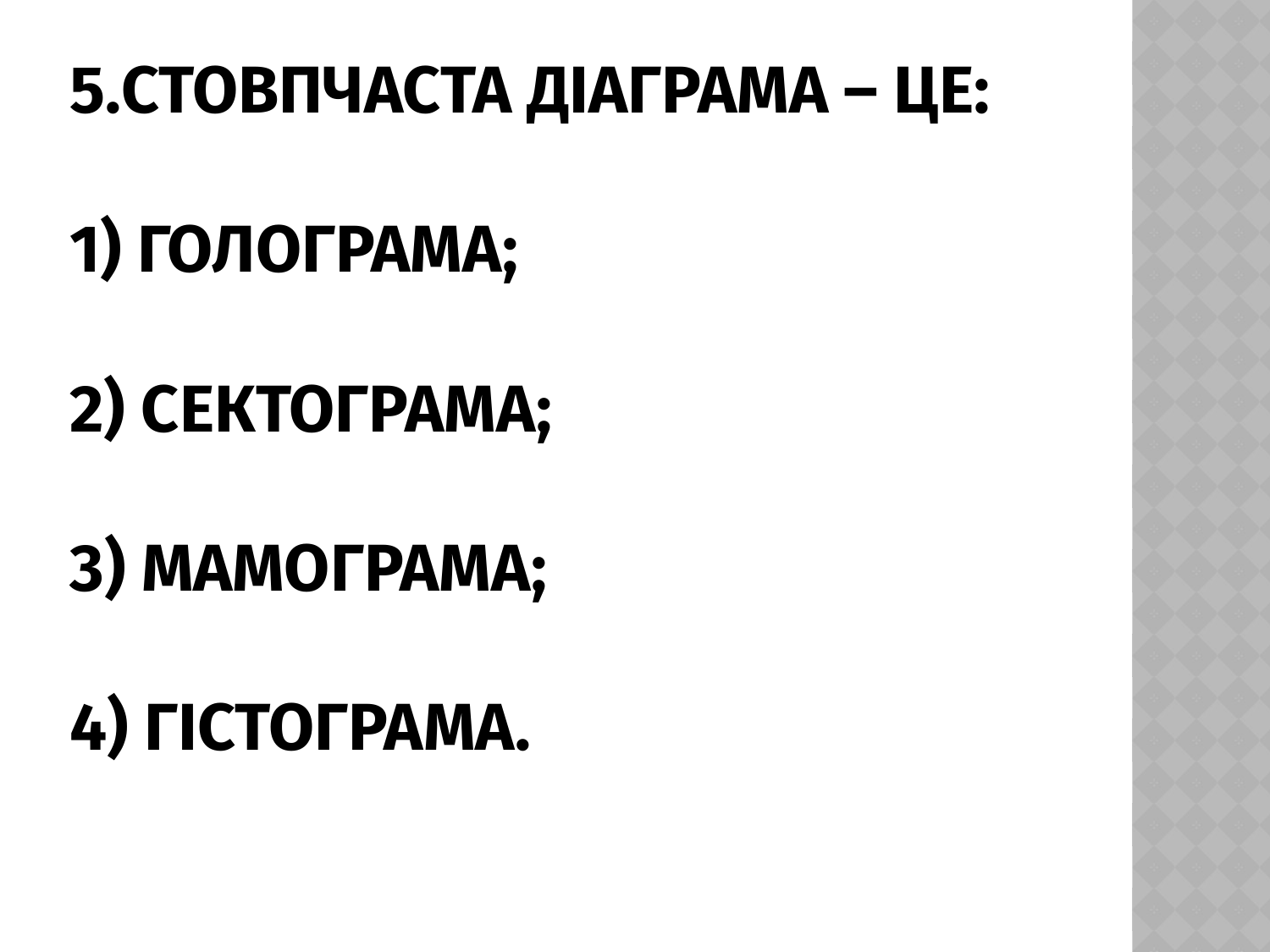

# 5.Стовпчаста діаграма – це: 1) голограма; 2) сектограма; 3) мамограма; 4) гістограма.